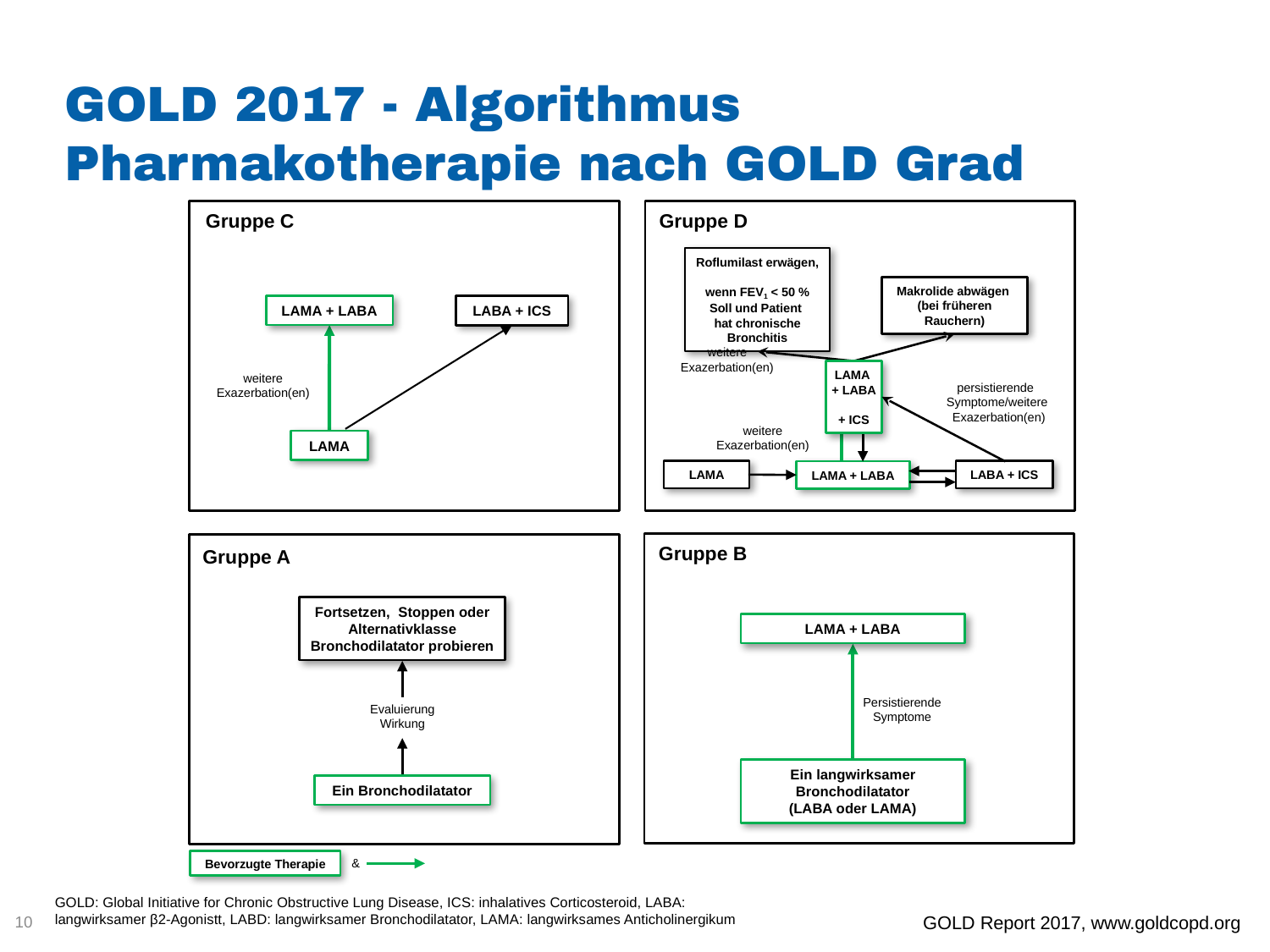

# GOLD 2017 - Algorithmus Pharmakotherapie nach GOLD Grad

Gruppe C
Gruppe D
Roflumilast erwägen,
wenn FEV1 < 50 % Soll und Patient
hat chronische Bronchitis
Makrolide abwägen  (bei früheren Rauchern)
LAMA + LABA
LABA + ICS
weitere Exazerbation(en)
LAMA
+ LABA
+ ICS
weitere Exazerbation(en)
persistierende
Symptome/weitere
Exazerbation(en)
weitere Exazerbation(en)
LAMA
LAMA
LABA + ICS
LAMA + LABA

Gruppe B
Gruppe A
Fortsetzen,  Stoppen oder Alternativklasse Bronchodilatator probieren
LAMA + LABA
Persistierende
Symptome
Evaluierung Wirkung
Ein langwirksamer Bronchodilatator
(LABA oder LAMA)
Ein Bronchodilatator
&
Bevorzugte Therapie
GOLD: Global Initiative for Chronic Obstructive Lung Disease, ICS: inhalatives Corticosteroid, LABA: langwirksamer β2-Agonistt, LABD: langwirksamer Bronchodilatator, LAMA: langwirksames Anticholinergikum
10
GOLD Report 2017, www.goldcopd.org